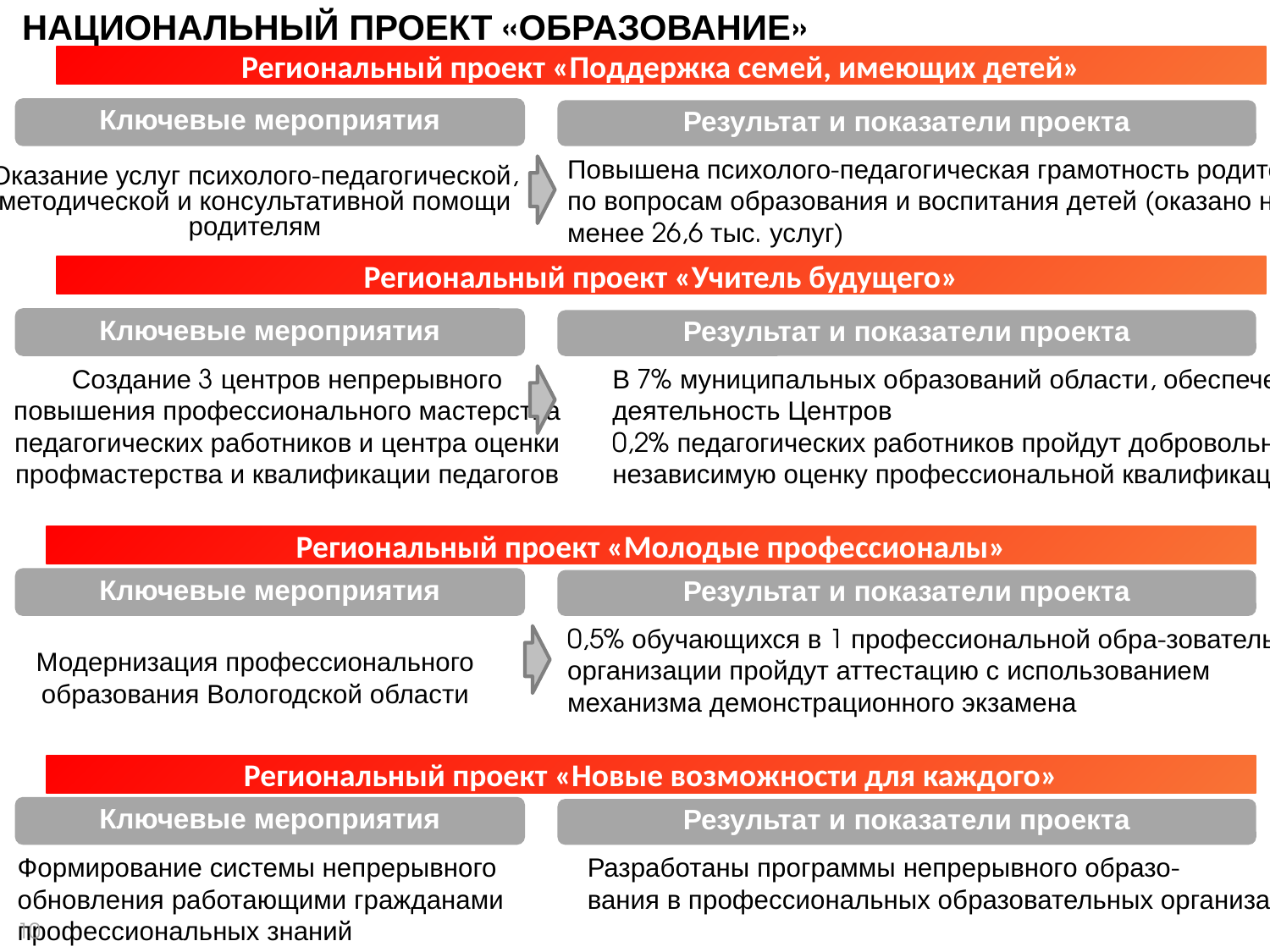

НАЦИОНАЛЬНЫЙ ПРОЕКТ «ОБРАЗОВАНИЕ»»
Региональный проект «Поддержка семей, имеющих детей»
Ключевые мероприятия
Результат и показатели проекта
Повышена психолого-педагогическая грамотность родителей по вопросам образования и воспитания детей (оказано не менее 26,6 тыс. услуг)

Оказание услуг психолого-педагогической, методической и консультативной помощи родителям
Региональный проект «Учитель будущего»
Ключевые мероприятия
Результат и показатели проекта
Создание 3 центров непрерывного повышения профессионального мастерства педагогических работников и центра оценки профмастерства и квалификации педагогов
В 7% муниципальных образований области, обеспечена деятельность Центров
0,2% педагогических работников пройдут добровольную независимую оценку профессиональной квалификации

Региональный проект «Молодые профессионалы»
Ключевые мероприятия
Результат и показатели проекта
0,5% обучающихся в 1 профессиональной обра-зовательной организации пройдут аттестацию с использованием механизма демонстрационного экзамена

Модернизация профессионального образования Вологодской области
Региональный проект «Новые возможности для каждого»
Ключевые мероприятия
Результат и показатели проекта
Формирование системы непрерывного обновления работающими гражданами профессиональных знаний
Разработаны программы непрерывного образо-
вания в профессиональных образовательных организациях
10